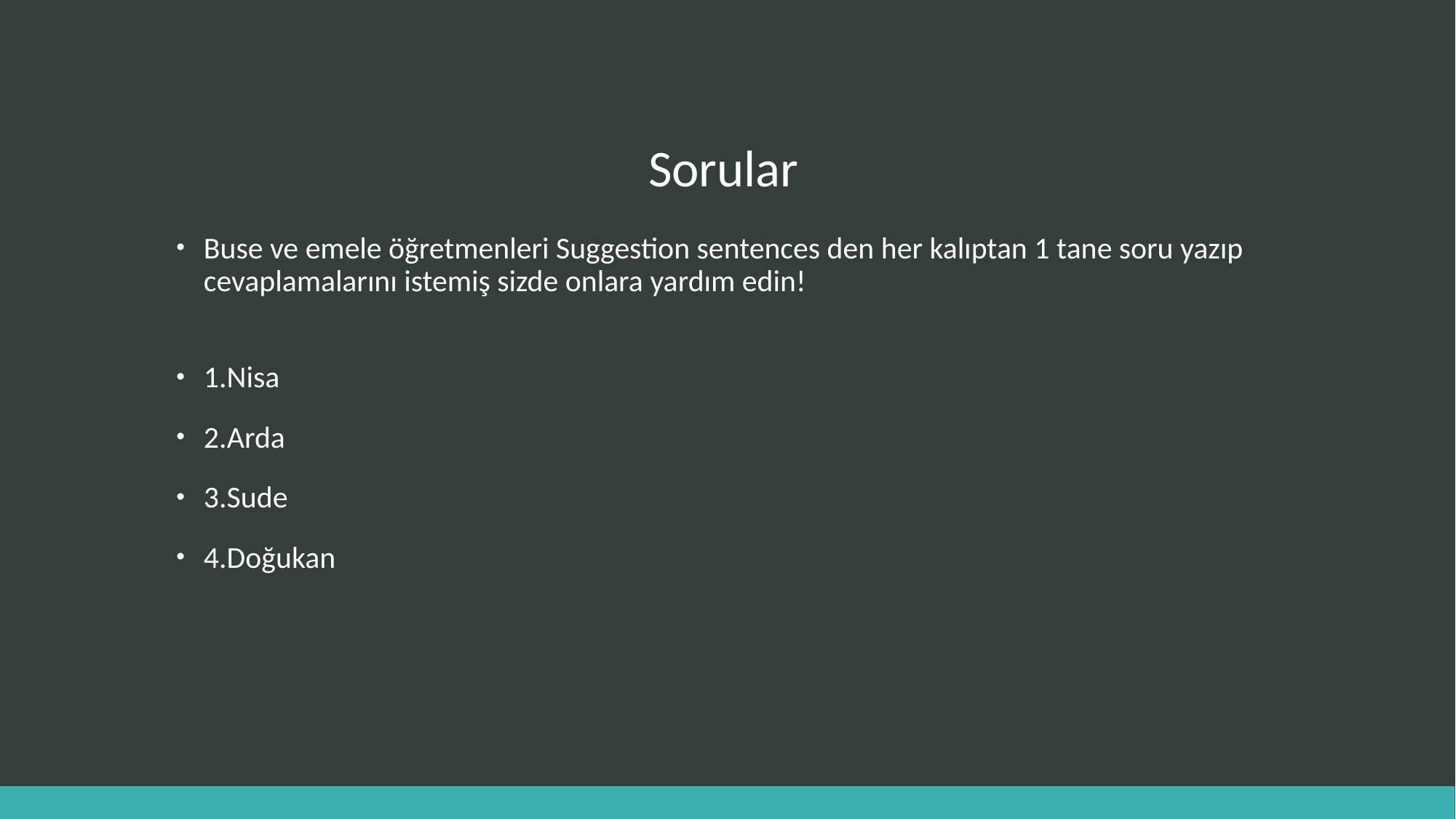

# Sorular
Buse ve emele öğretmenleri Suggestion sentences den her kalıptan 1 tane soru yazıp cevaplamalarını istemiş sizde onlara yardım edin!
1.Nisa
2.Arda
3.Sude
4.Doğukan